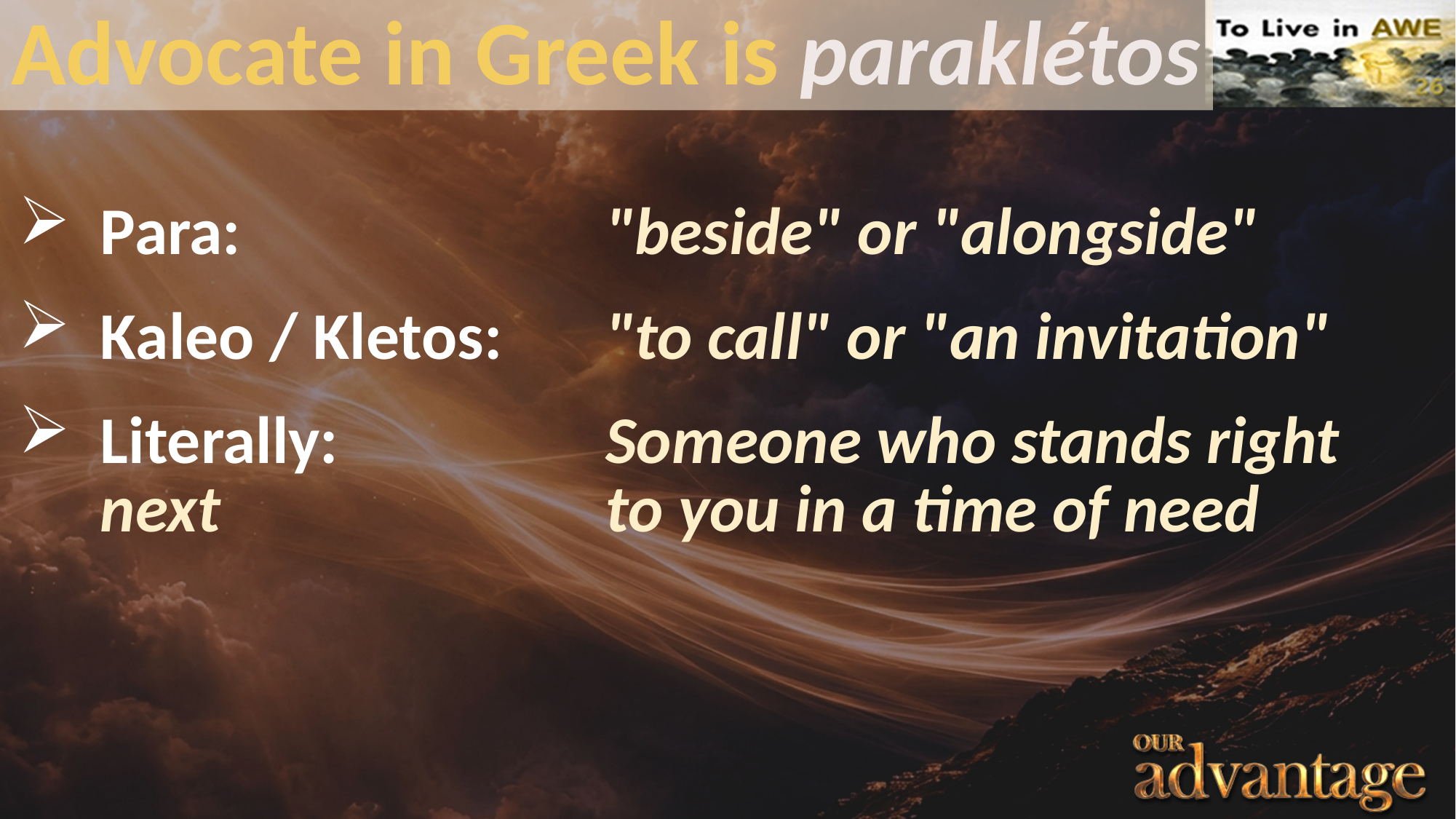

# Advocate in Greek is paraklétos
Para:	"beside" or "alongside"
Kaleo / Kletos:	"to call" or "an invitation"
Literally:	Someone who stands right next     	to you in a time of need